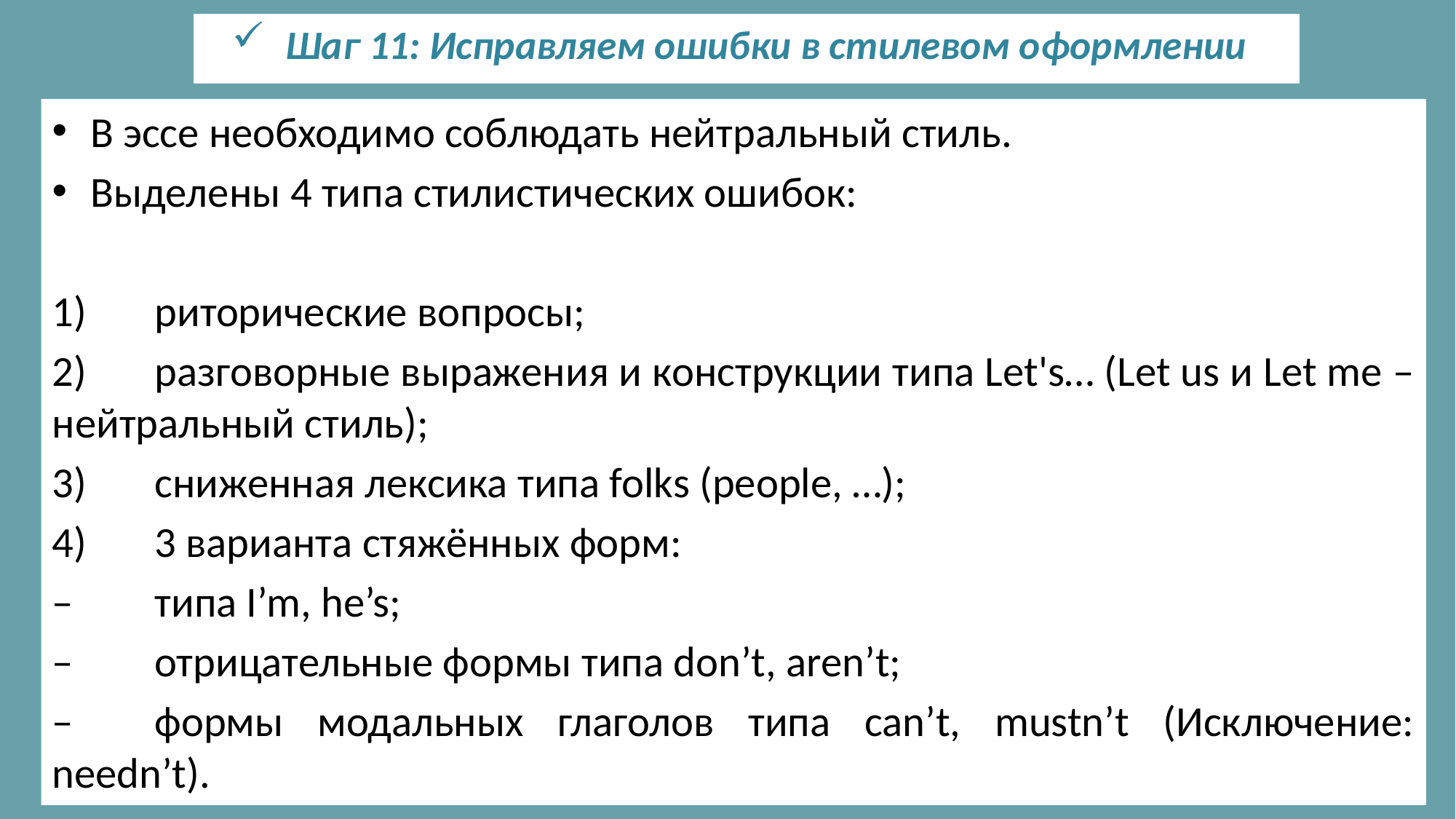

Шаг 11: Исправляем ошибки в стилевом оформлении
В эссе необходимо соблюдать нейтральный стиль.
Выделены 4 типа стилистических ошибок:

1)	риторические вопросы;
2)	разговорные выражения и конструкции типа Let's… (Let us и Let me – нейтральный стиль);
3)	сниженная лексика типа folks (people, …);
4)	3 варианта стяжённых форм:
–	типа I’m, he’s;
–	отрицательные формы типа don’t, aren’t;
–	формы модальных глаголов типа can’t, mustn’t (Исключение: needn’t).